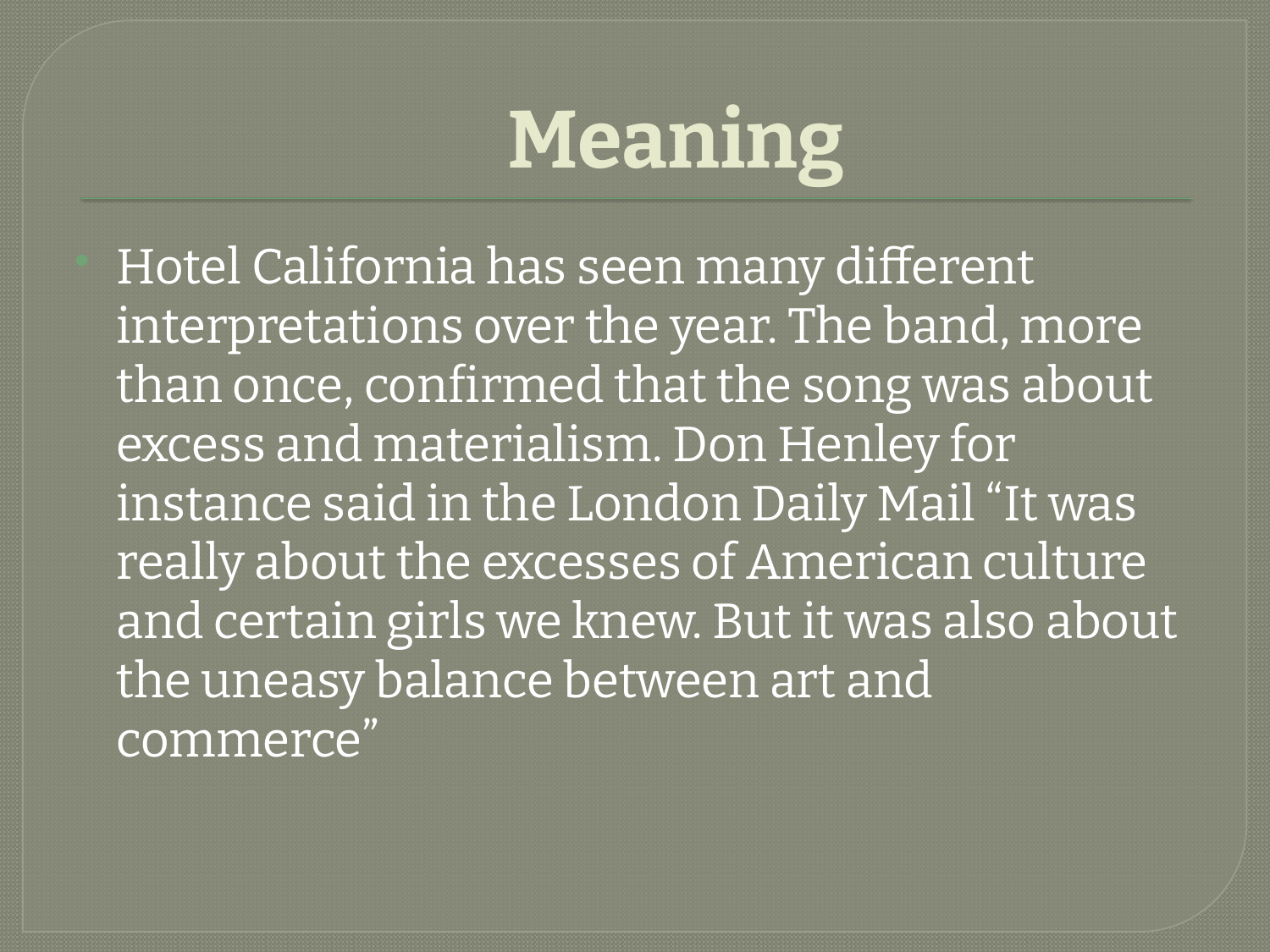

# Meaning
Hotel California has seen many different interpretations over the year. The band, more than once, confirmed that the song was about excess and materialism. Don Henley for instance said in the London Daily Mail “It was really about the excesses of American culture and certain girls we knew. But it was also about the uneasy balance between art and commerce”